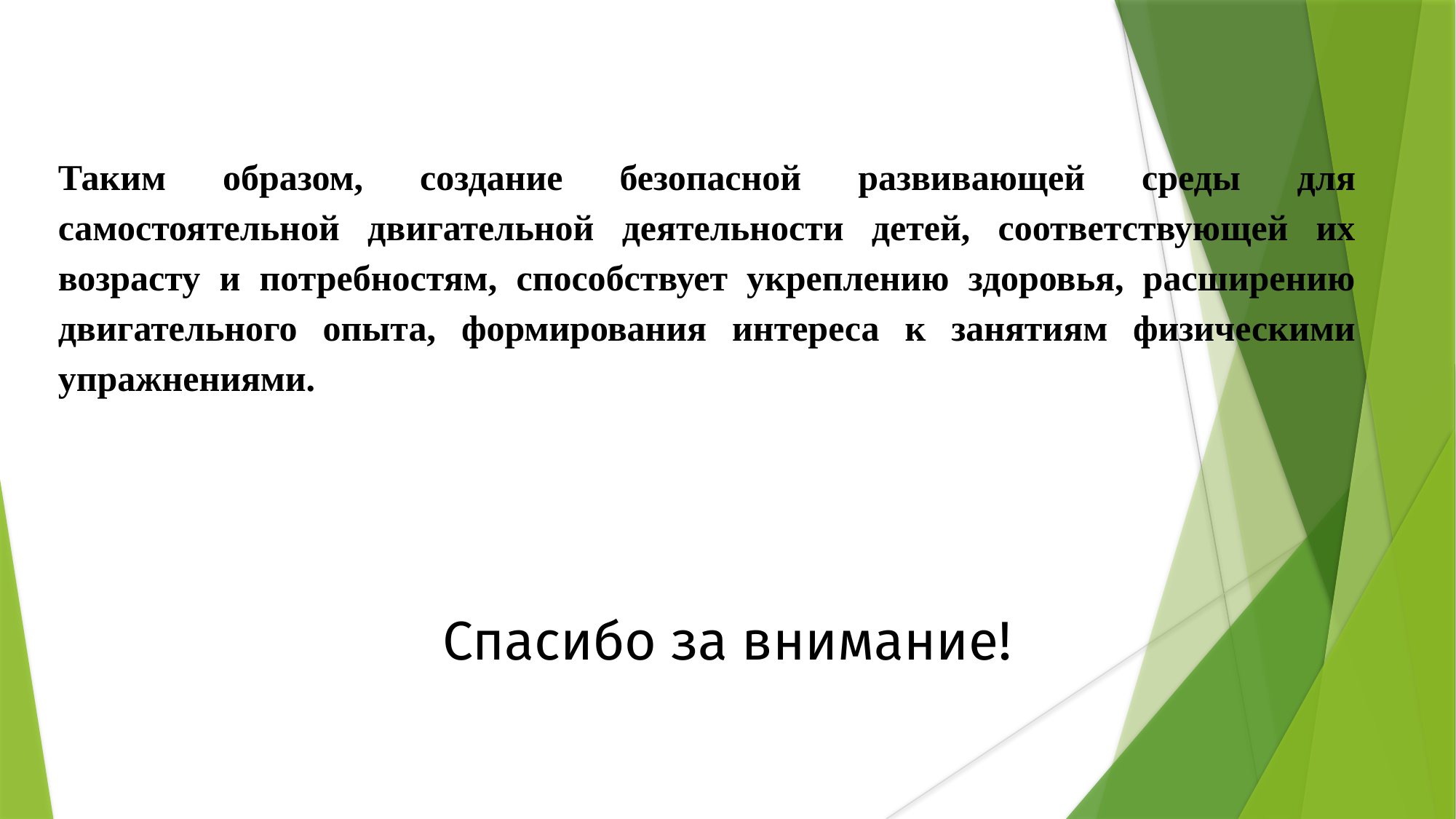

Таким образом, создание безопасной развивающей среды для самостоятельной двигательной деятельности детей, соответствующей их возрасту и потребностям, способствует укреплению здоровья, расширению двигательного опыта, формирования интереса к занятиям физическими упражнениями.
Спасибо за внимание!